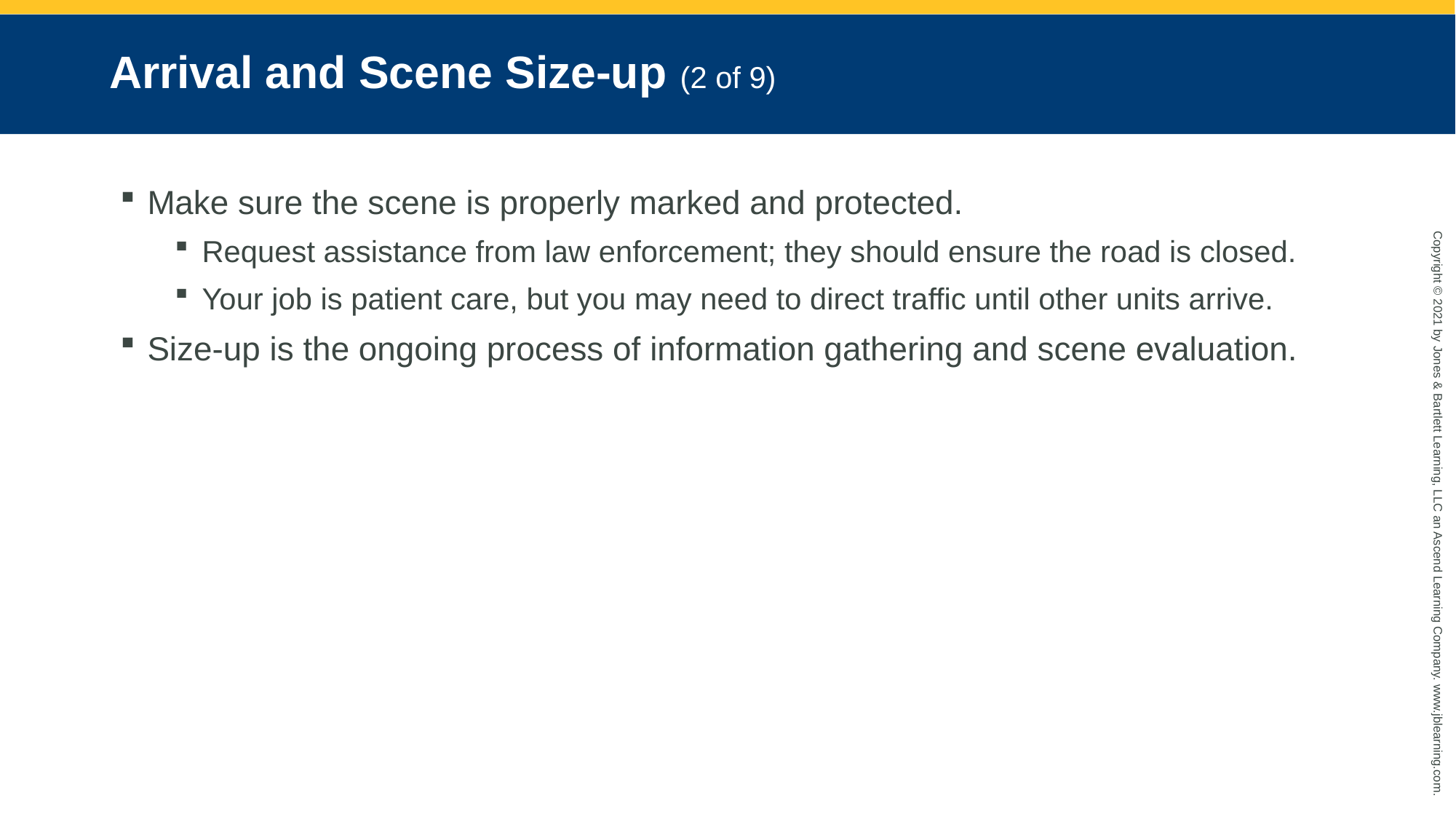

# Arrival and Scene Size-up (2 of 9)
Make sure the scene is properly marked and protected.
Request assistance from law enforcement; they should ensure the road is closed.
Your job is patient care, but you may need to direct traffic until other units arrive.
Size-up is the ongoing process of information gathering and scene evaluation.